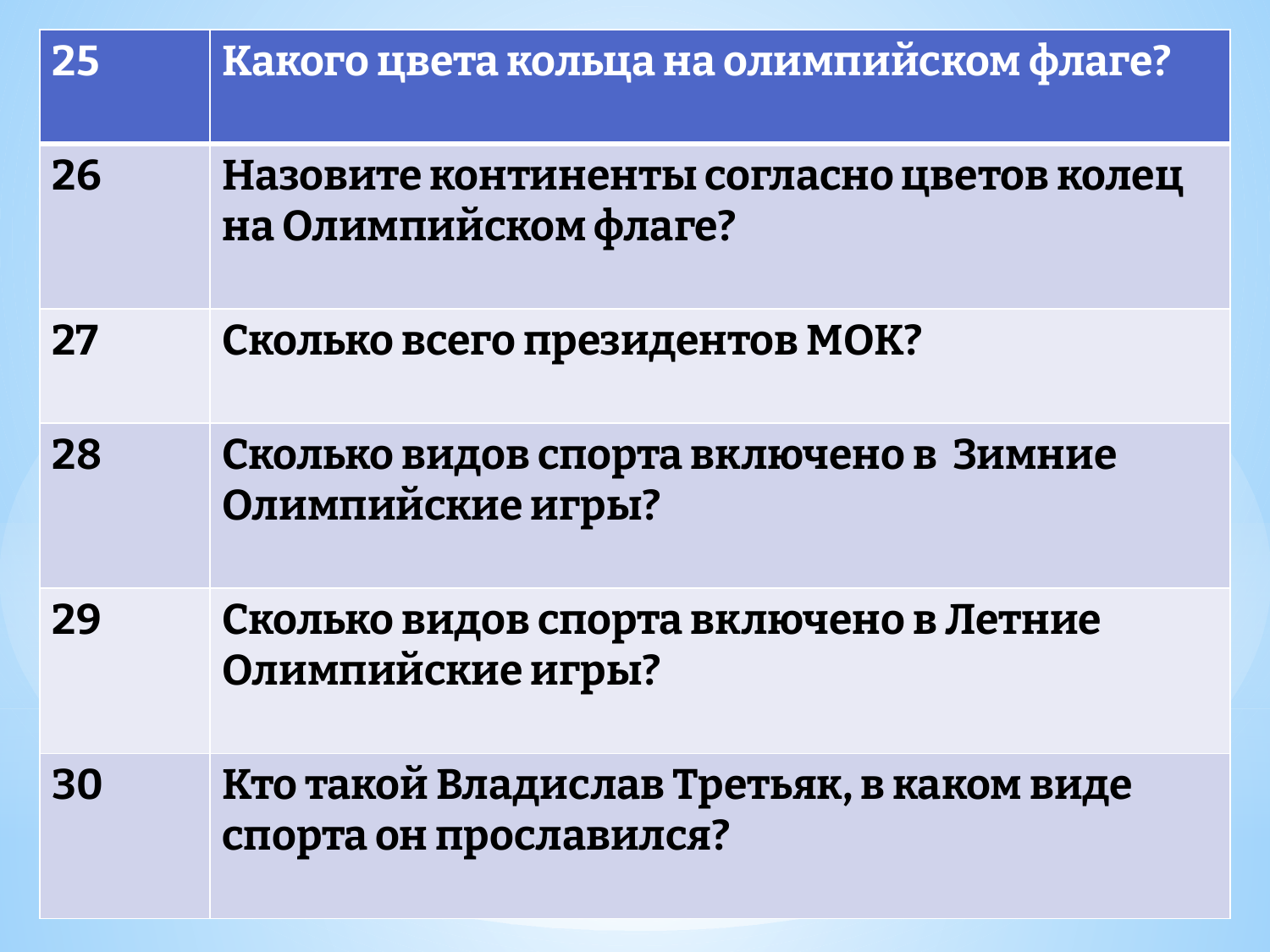

| 25 | Какого цвета кольца на олимпийском флаге? |
| --- | --- |
| 26 | Назовите континенты согласно цветов колец на Олимпийском флаге? |
| 27 | Сколько всего президентов МОК? |
| 28 | Сколько видов спорта включено в Зимние Олимпийские игры? |
| 29 | Сколько видов спорта включено в Летние Олимпийские игры? |
| 30 | Кто такой Владислав Третьяк, в каком виде спорта он прославился? |